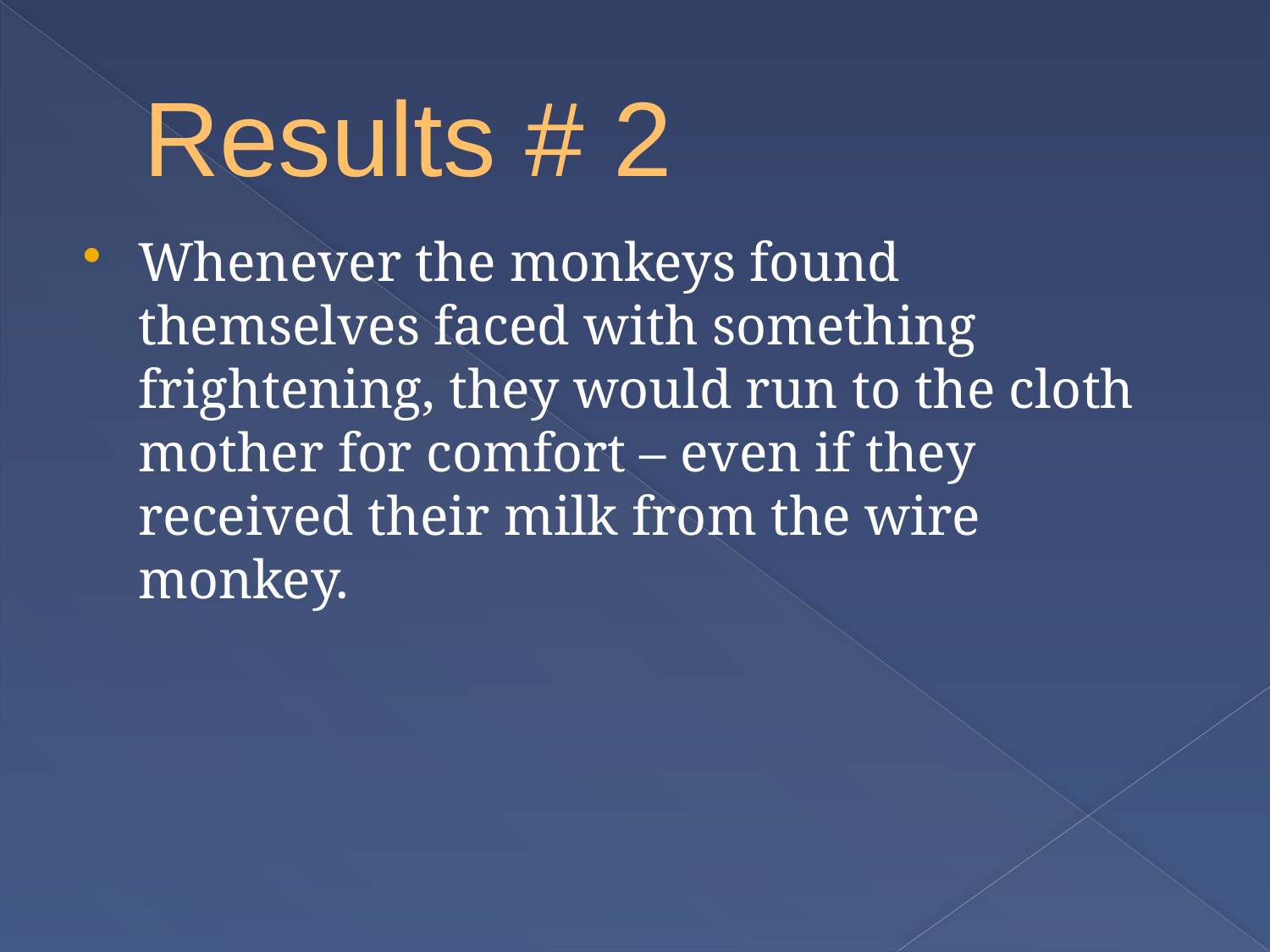

# Results # 2
Whenever the monkeys found themselves faced with something frightening, they would run to the cloth mother for comfort – even if they received their milk from the wire monkey.